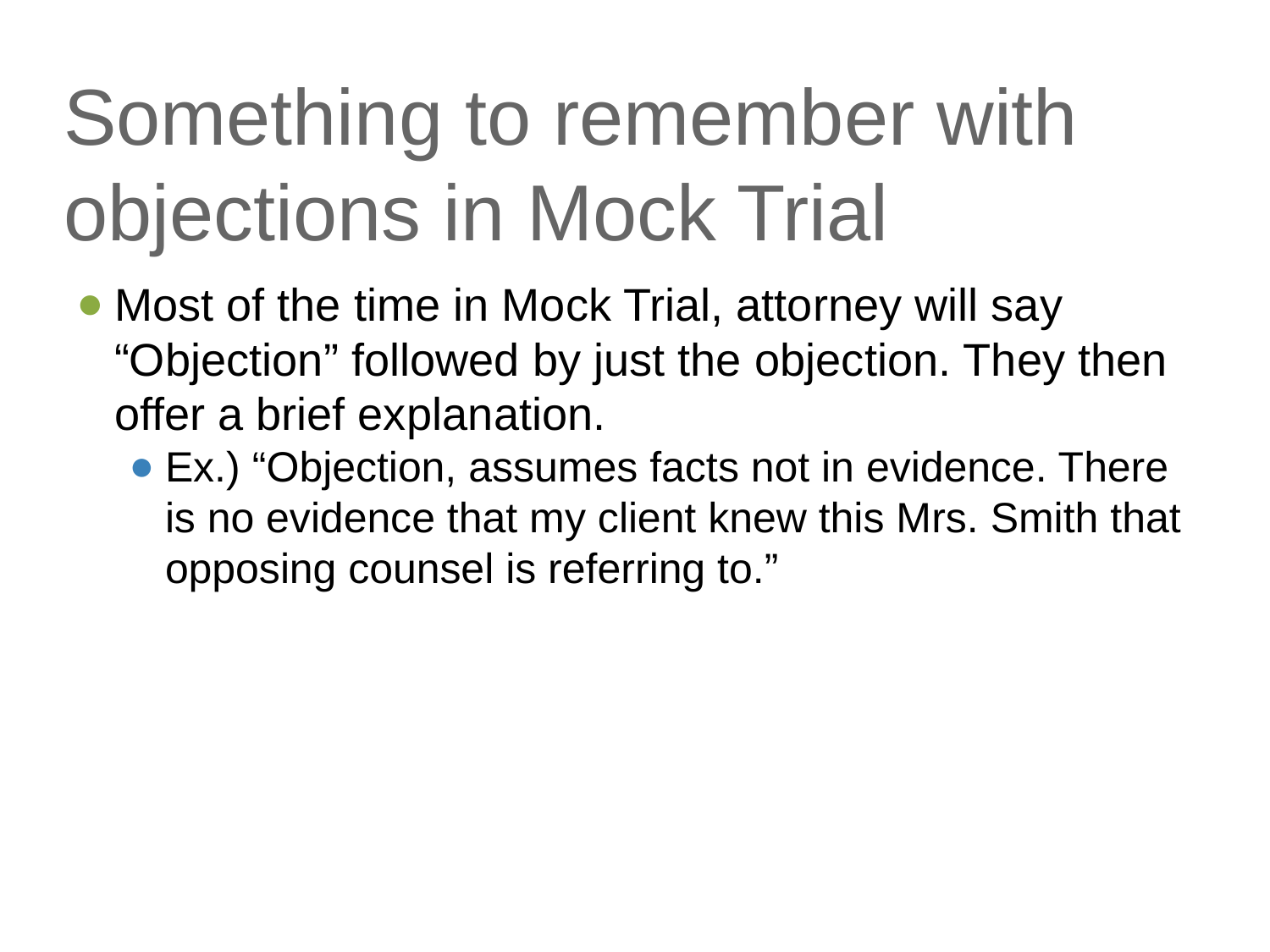

# Something to remember with objections in Mock Trial
Most of the time in Mock Trial, attorney will say “Objection” followed by just the objection. They then offer a brief explanation.
Ex.) “Objection, assumes facts not in evidence. There is no evidence that my client knew this Mrs. Smith that opposing counsel is referring to.”